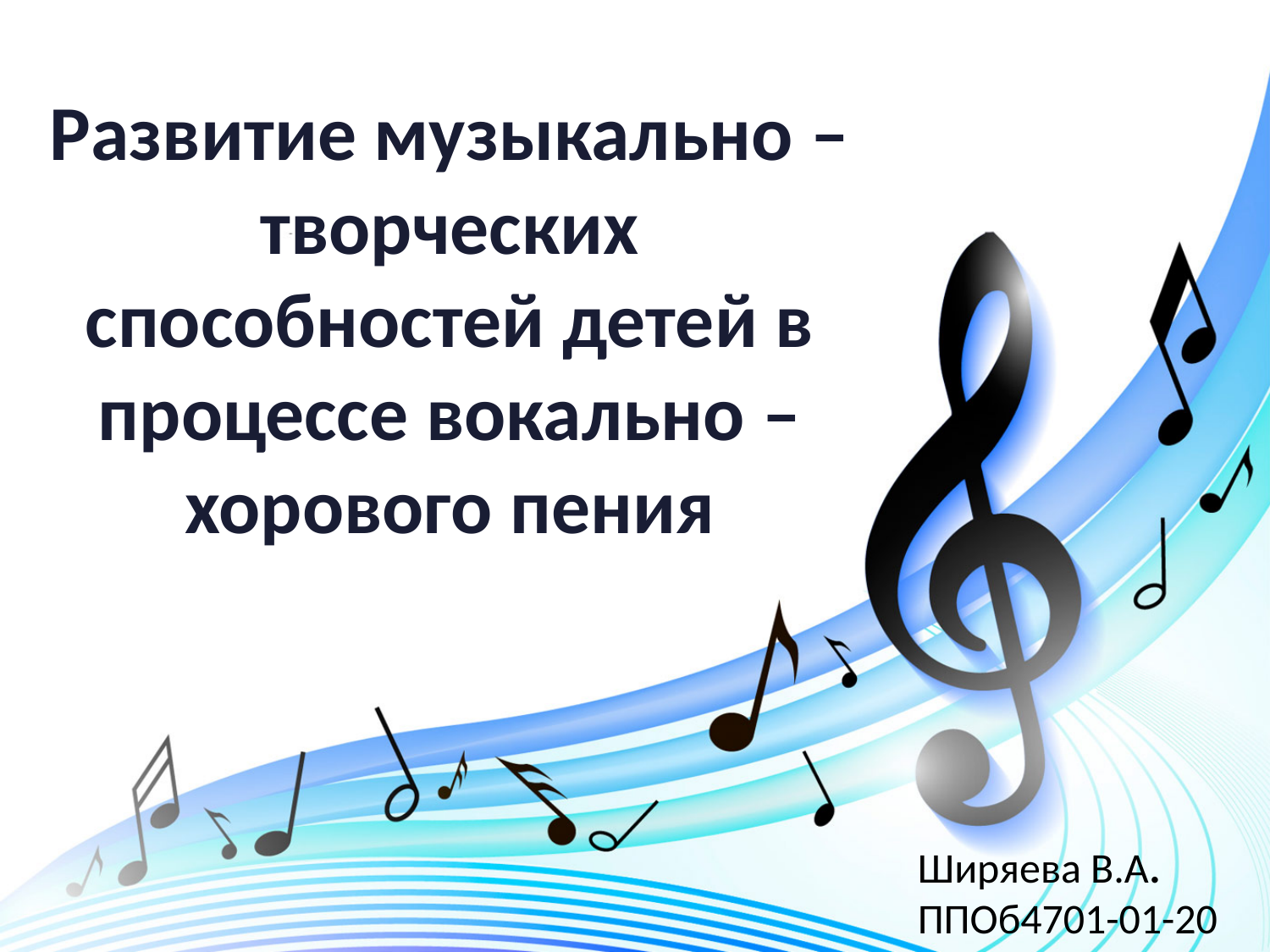

# Развитие музыкально – творческих способностей детей в процессе вокально – хорового пения
Ширяева В.А.
ППОб4701-01-20